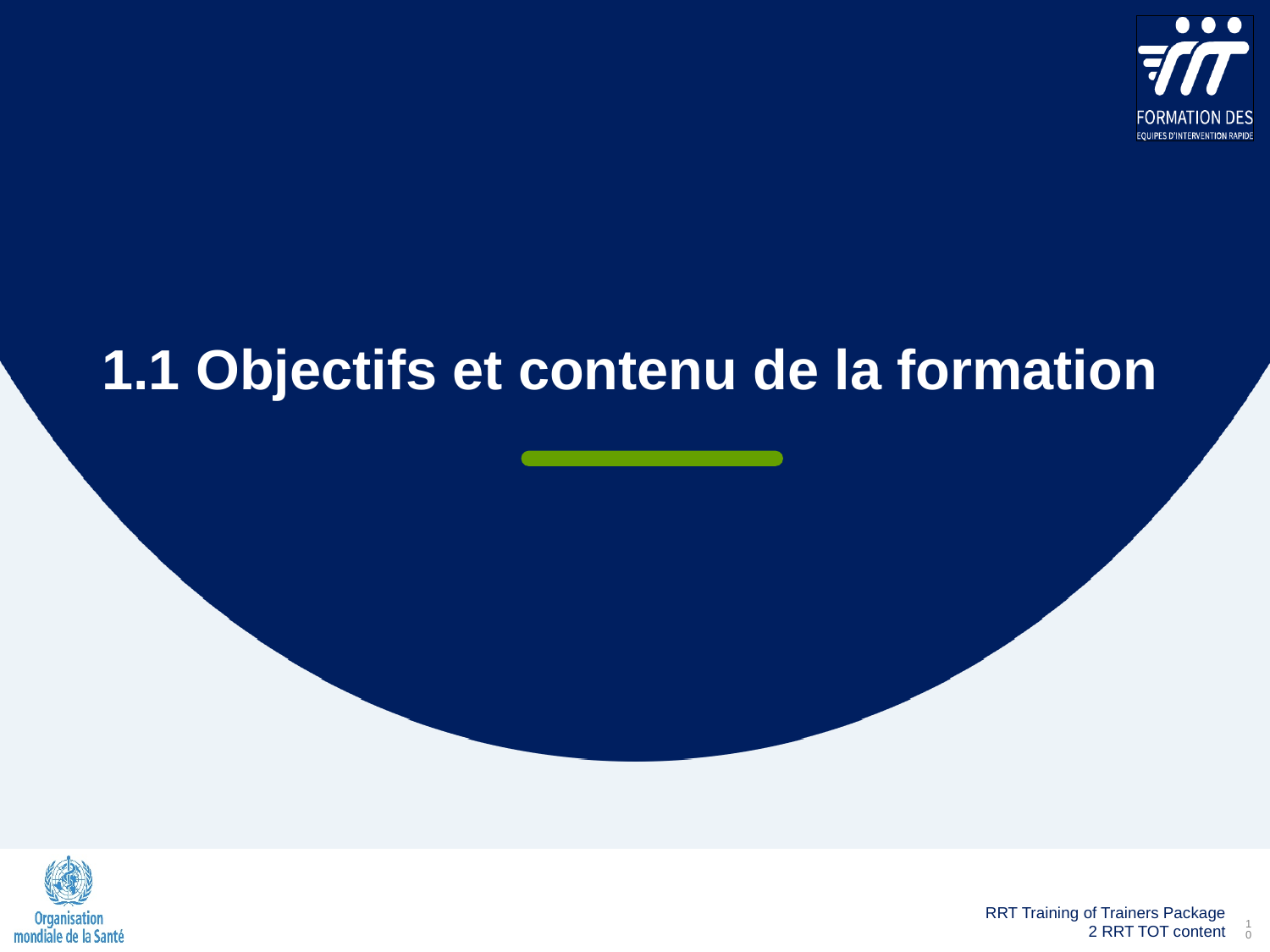

# 1.1 Objectifs et contenu de la formation